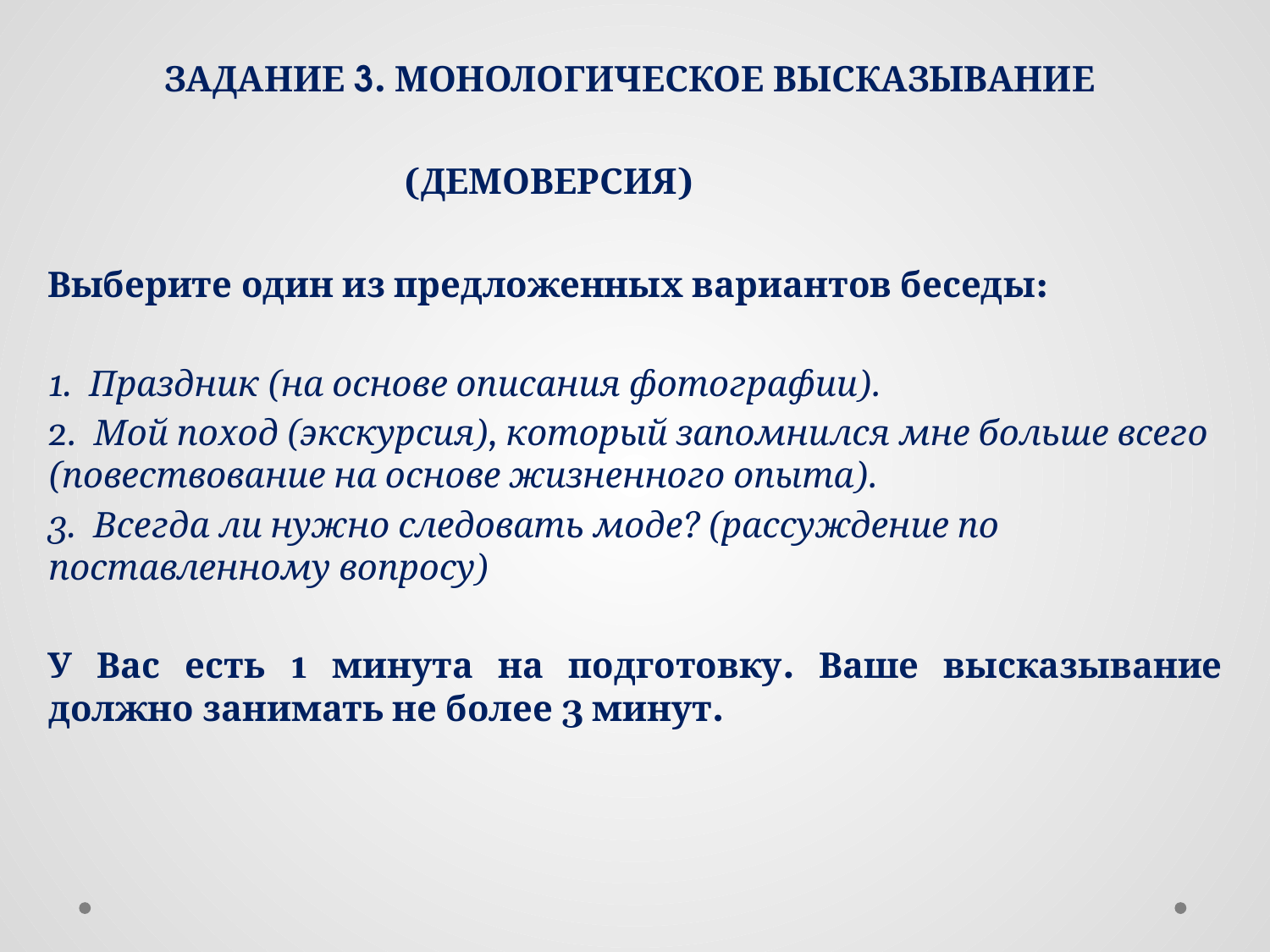

# Задание 3. Монологическое высказывание (ДЕМОВЕРСИЯ)
Выберите один из предложенных вариантов беседы:

1.  Праздник (на основе описания фотографии).
2.  Мой поход (экскурсия), который запомнился мне больше всего (повествование на основе жизненного опыта).
3.  Всегда ли нужно следовать моде? (рассуждение по поставленному вопросу)

У Вас есть 1 минута на подготовку. Ваше высказывание должно занимать не более 3 минут.